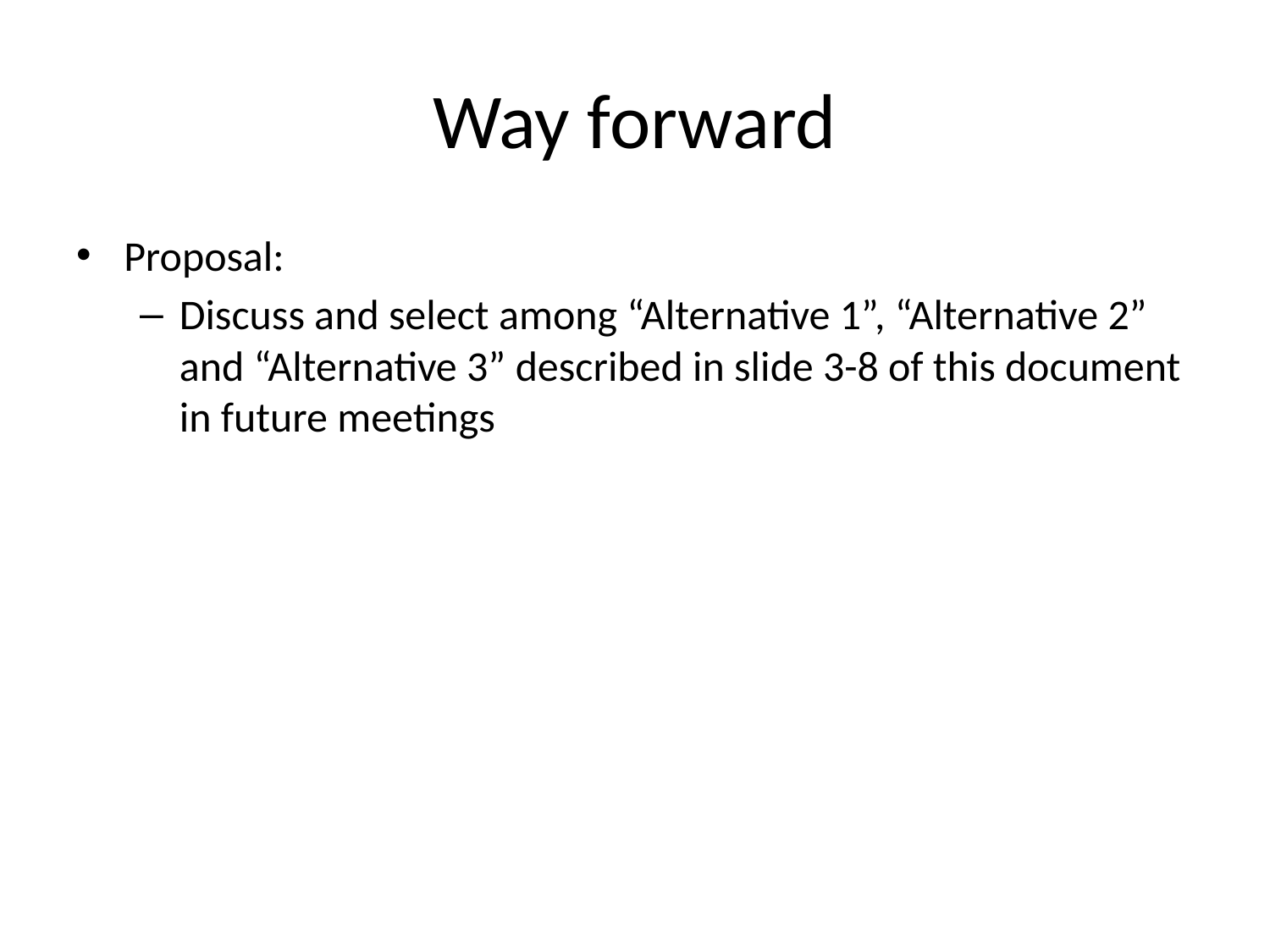

# Way forward
Proposal:
Discuss and select among “Alternative 1”, “Alternative 2” and “Alternative 3” described in slide 3-8 of this document in future meetings